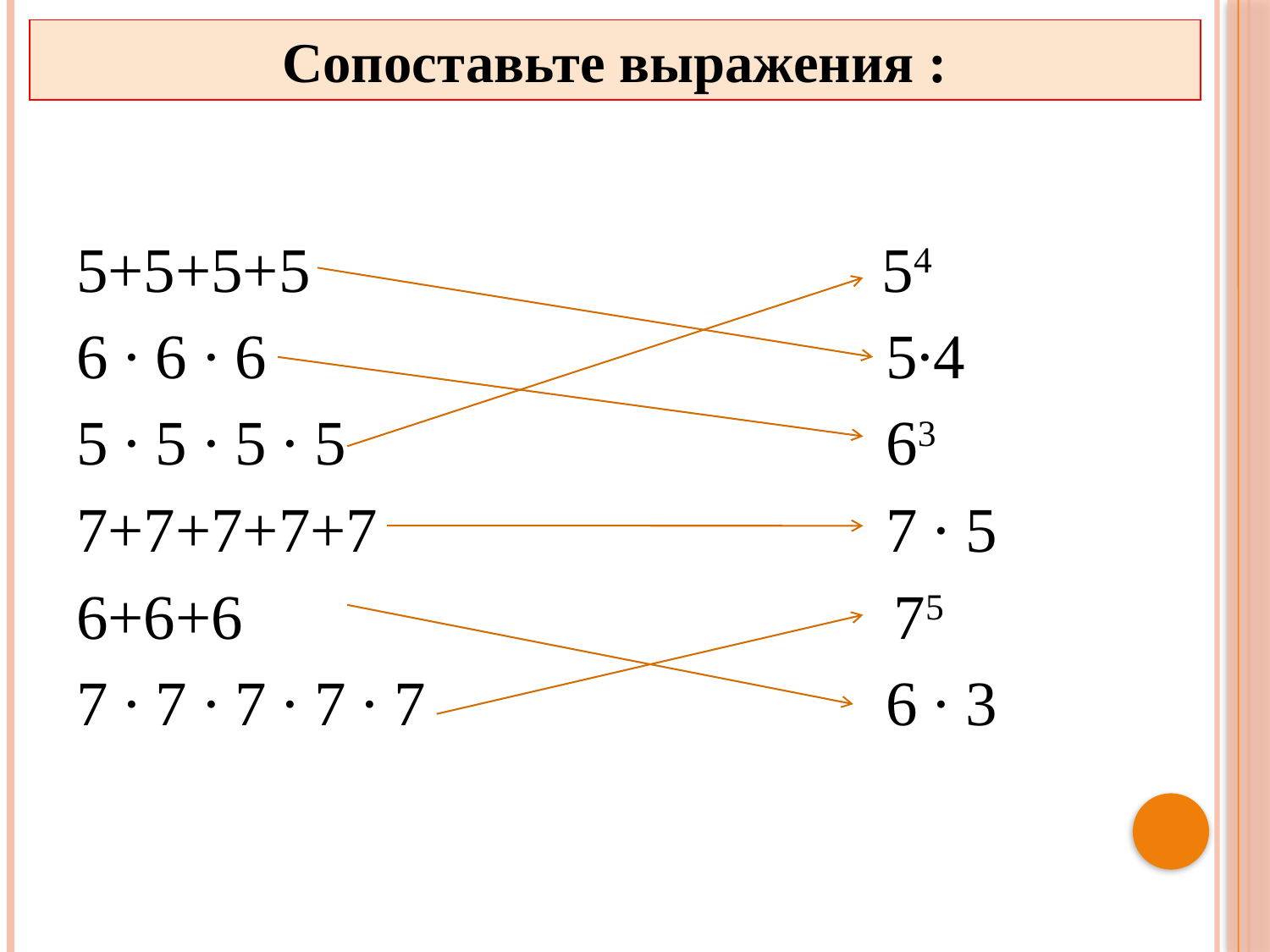

Сопоставьте выражения :
5+5+5+5                                    54
6 ∙ 6 ∙ 6                                       5∙4
5 ∙ 5 ∙ 5 ∙ 5                                  63
7+7+7+7+7                                7 ∙ 5
6+6+6                                         75
7 ∙ 7 ∙ 7 ∙ 7 ∙ 7                             6 ∙ 3